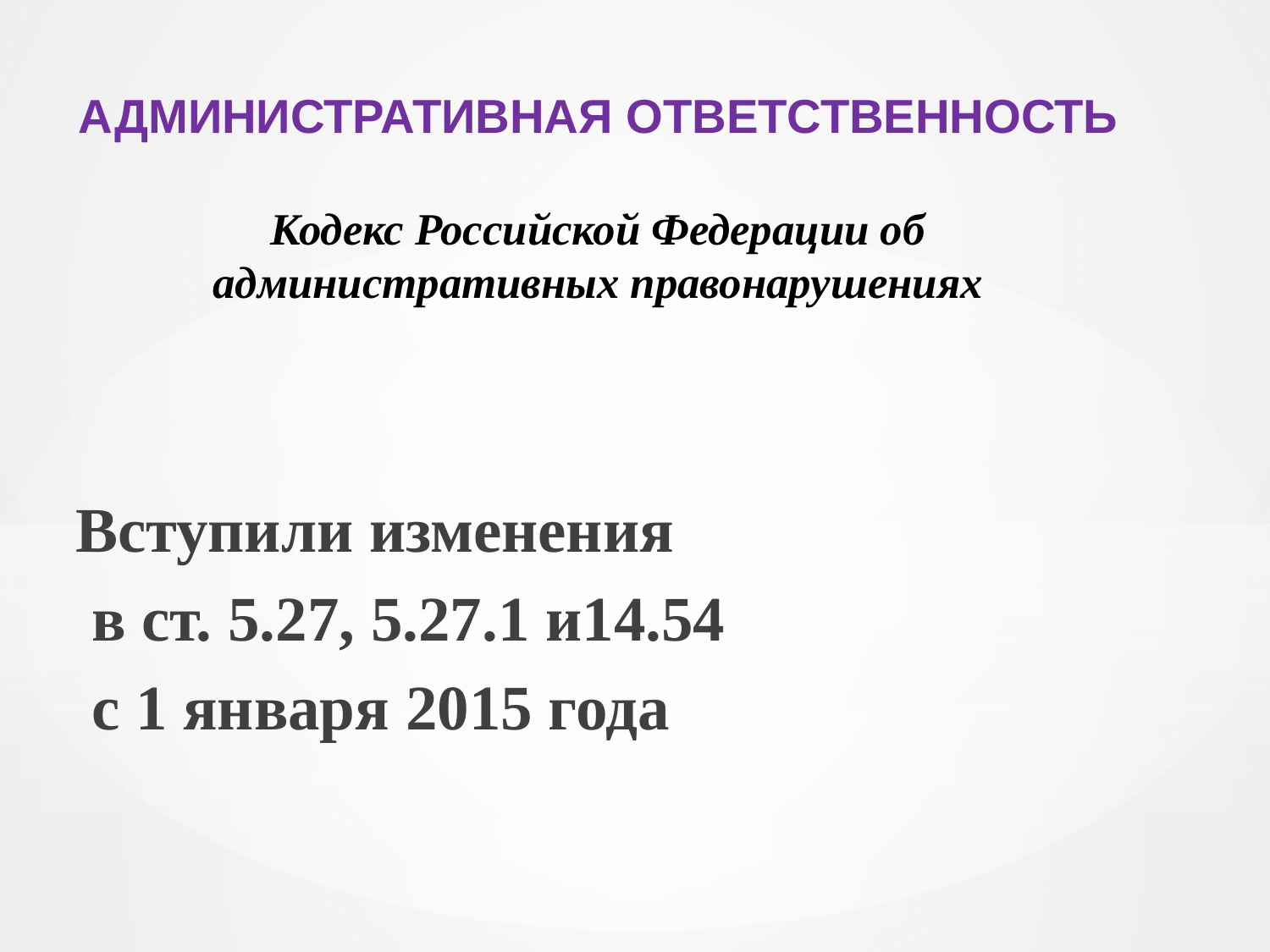

АДМИНИСТРАТИВНАЯ ОТВЕТСТВЕННОСТЬ
Кодекс Российской Федерации об административных правонарушениях
Вступили изменения
 в ст. 5.27, 5.27.1 и14.54
 с 1 января 2015 года